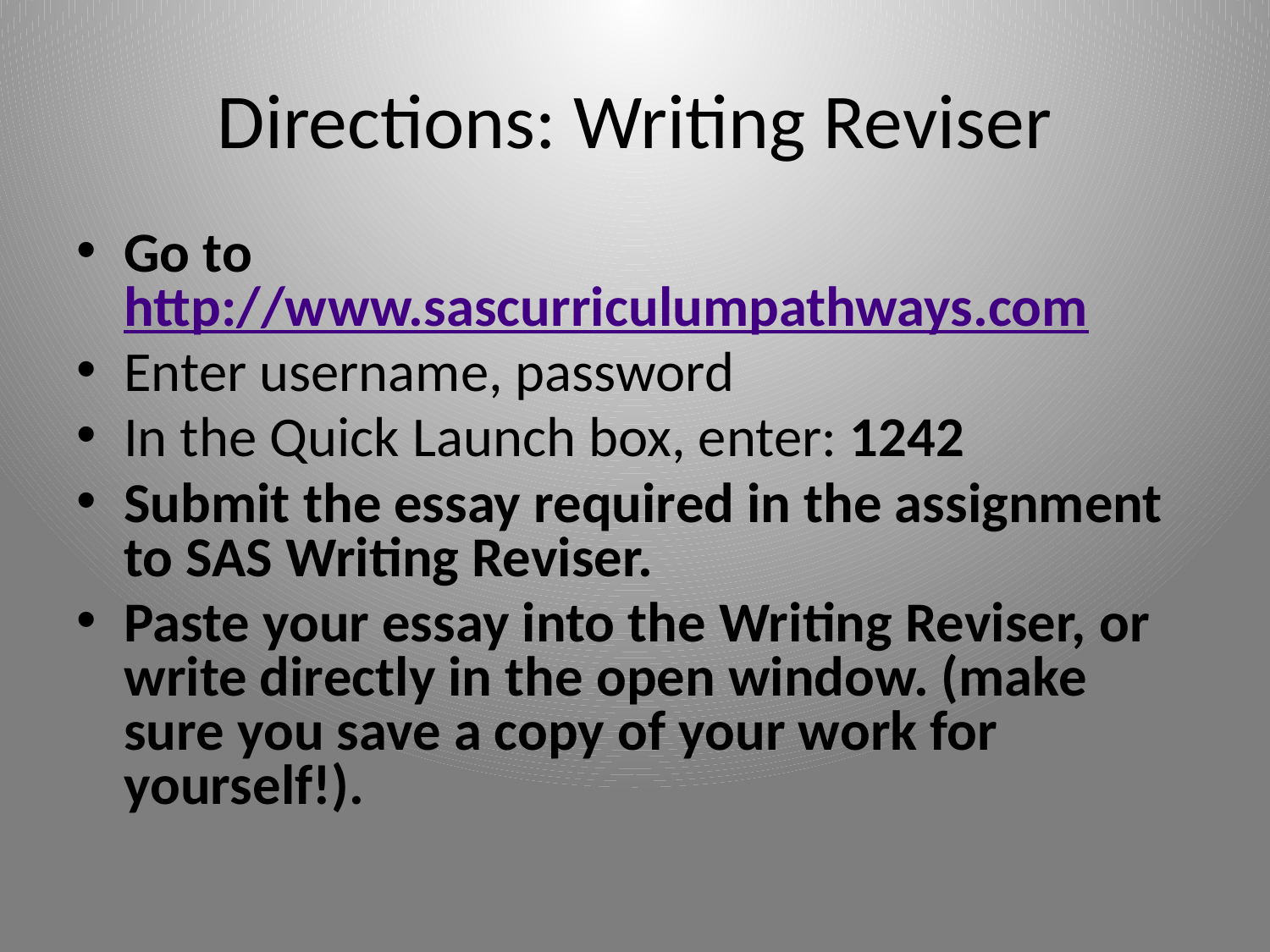

# Directions: Writing Reviser
Go to http://www.sascurriculumpathways.com
Enter username, password
In the Quick Launch box, enter: 1242
Submit the essay required in the assignment to SAS Writing Reviser.
Paste your essay into the Writing Reviser, or write directly in the open window. (make sure you save a copy of your work for yourself!).